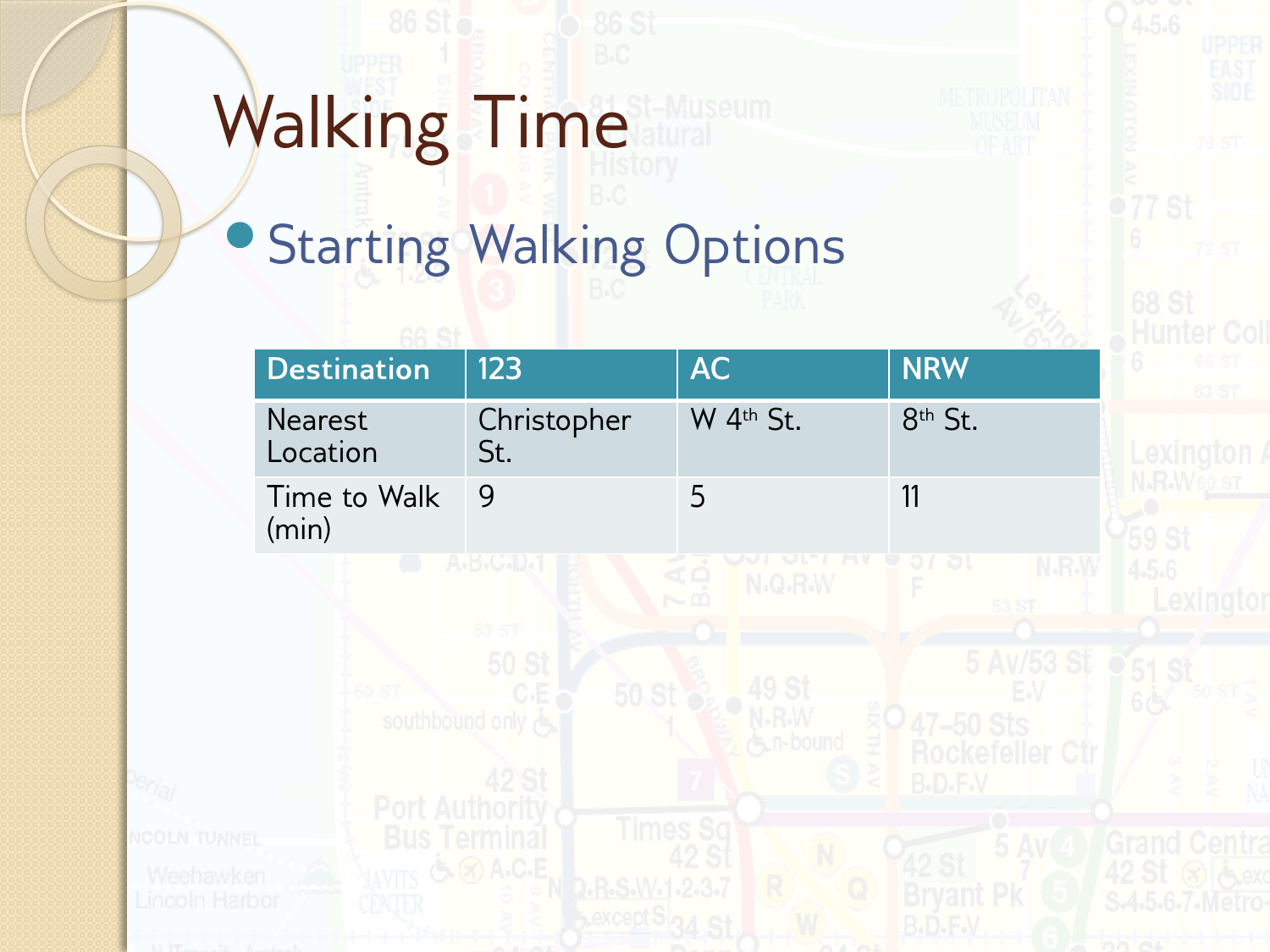

# Walking Time
Starting Walking Options
| Destination | 123 | AC | NRW |
| --- | --- | --- | --- |
| Nearest Location | Christopher St. | W 4th St. | 8th St. |
| Time to Walk (min) | 9 | 5 | 11 |